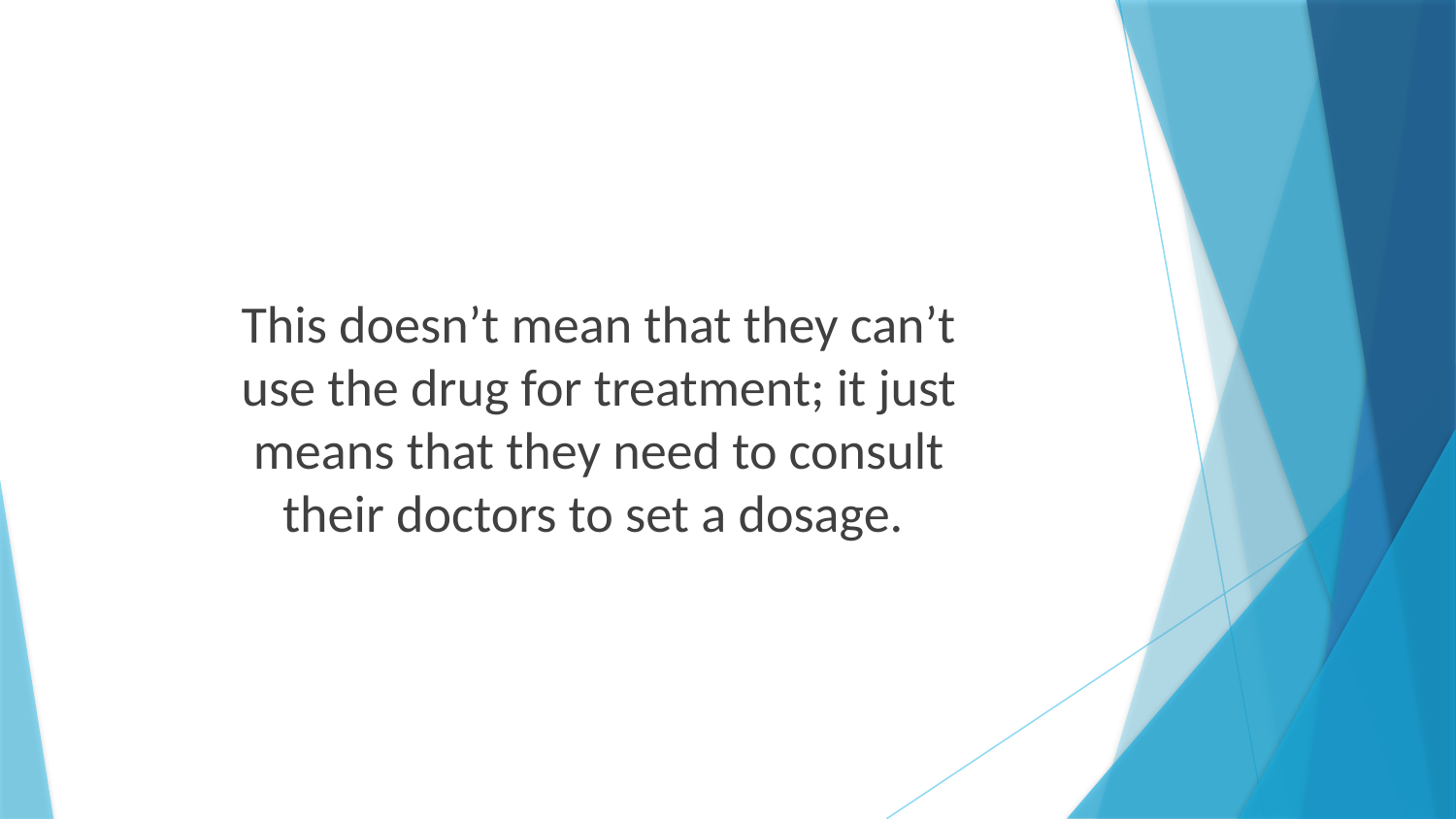

This doesn’t mean that they can’t
use the drug for treatment; it just
means that they need to consult
their doctors to set a dosage.